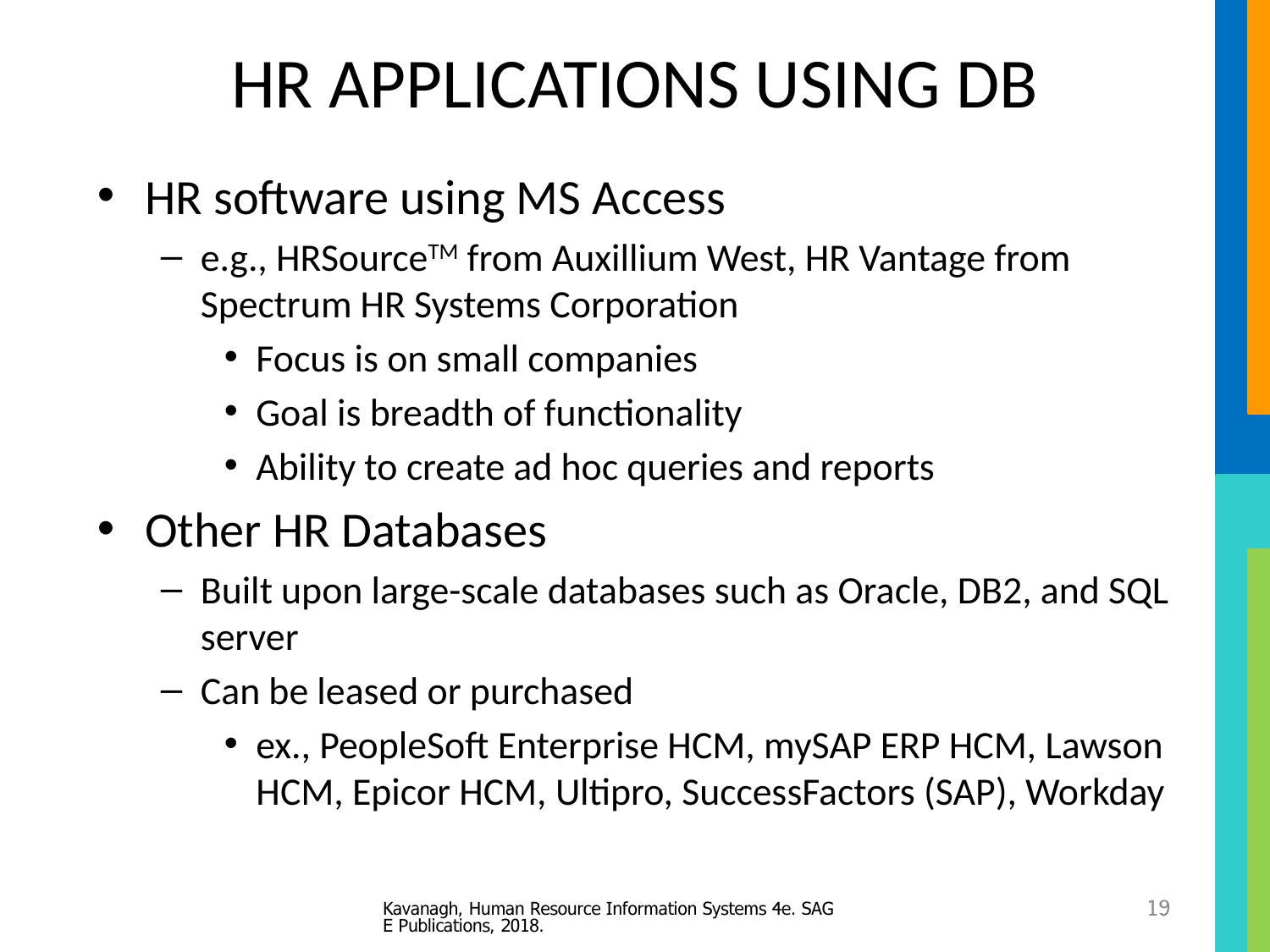

# HR APPLICATIONS USING DB
HR software using MS Access
e.g., HRSourceTM from Auxillium West, HR Vantage from Spectrum HR Systems Corporation
Focus is on small companies
Goal is breadth of functionality
Ability to create ad hoc queries and reports
Other HR Databases
Built upon large-scale databases such as Oracle, DB2, and SQL server
Can be leased or purchased
ex., PeopleSoft Enterprise HCM, mySAP ERP HCM, Lawson HCM, Epicor HCM, Ultipro, SuccessFactors (SAP), Workday

Kavanagh, Human Resource Information Systems 4e. SAGE Publications, 2018.
19